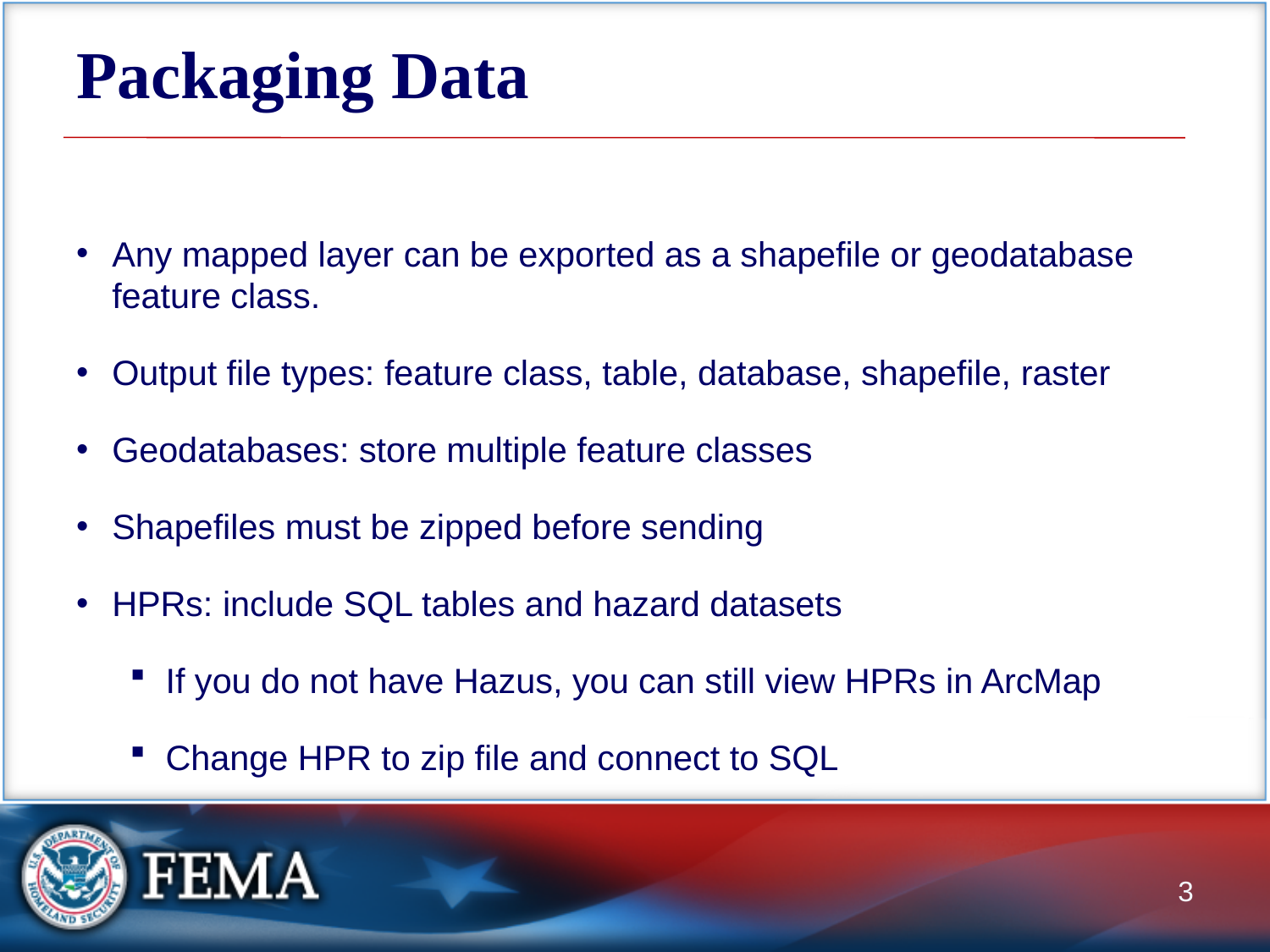

# Packaging Data

Any mapped layer can be exported as a shapefile or geodatabase feature class.
Output file types: feature class, table, database, shapefile, raster
Geodatabases: store multiple feature classes
Shapefiles must be zipped before sending
HPRs: include SQL tables and hazard datasets
If you do not have Hazus, you can still view HPRs in ArcMap
Change HPR to zip file and connect to SQL
3